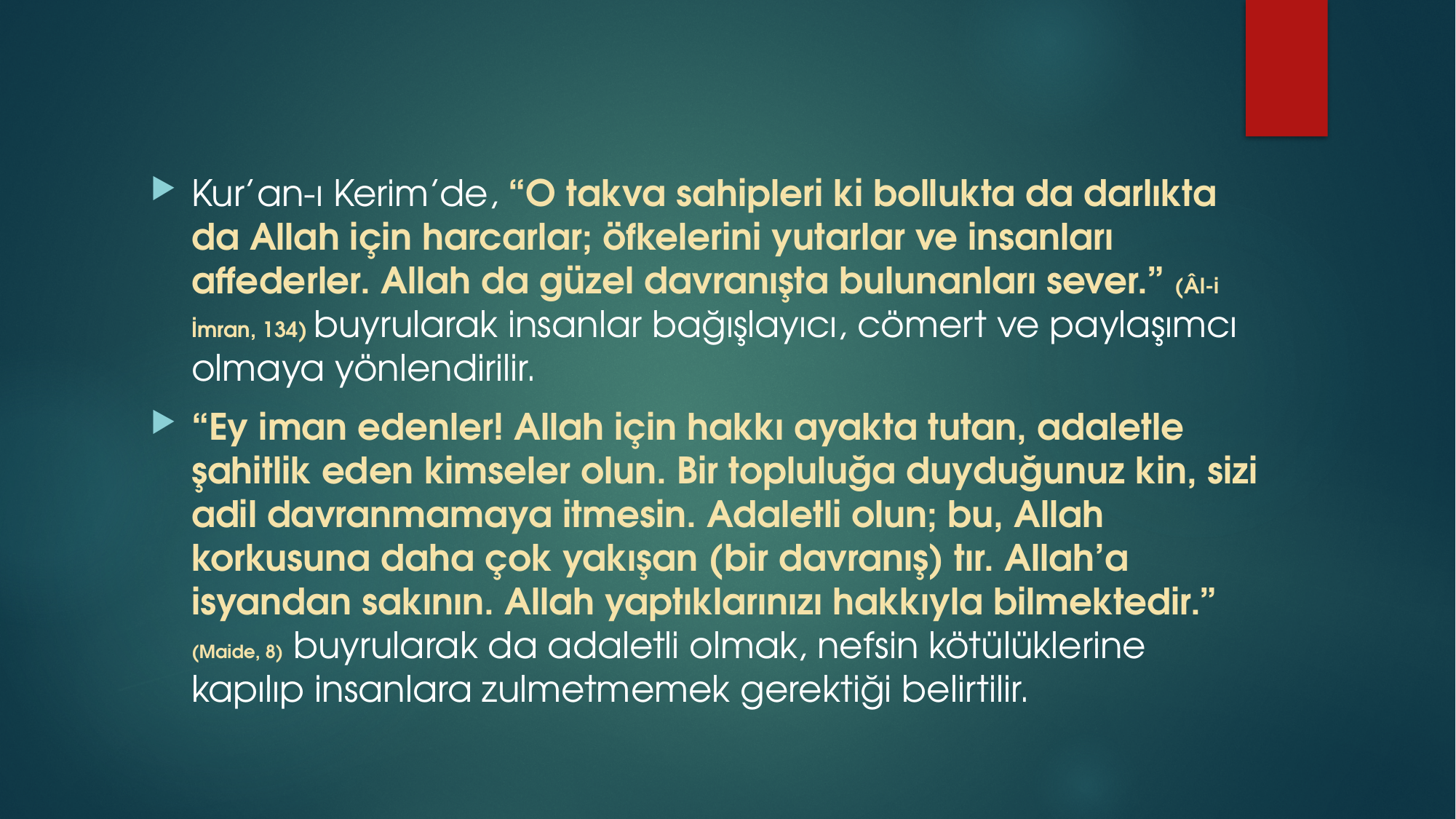

Kur’an-ı Kerim’de, “O takva sahipleri ki bollukta da darlıkta da Allah için harcarlar; öfkelerini yutarlar ve insanları affederler. Allah da güzel davranışta bulunanları sever.” (Âl-i İmran, 134) buyrularak insanlar bağışlayıcı, cömert ve paylaşımcı olmaya yönlendirilir.
“Ey iman edenler! Allah için hakkı ayakta tutan, adaletle şahitlik eden kimseler olun. Bir topluluğa duyduğunuz kin, sizi adil davranmamaya itmesin. Adaletli olun; bu, Allah korkusuna daha çok yakışan (bir davranış) tır. Allah’a isyandan sakının. Allah yaptıklarınızı hakkıyla bilmektedir.” (Maide, 8) buyrularak da adaletli olmak, nefsin kötülüklerine kapılıp insanlara zulmetmemek gerektiği belirtilir.